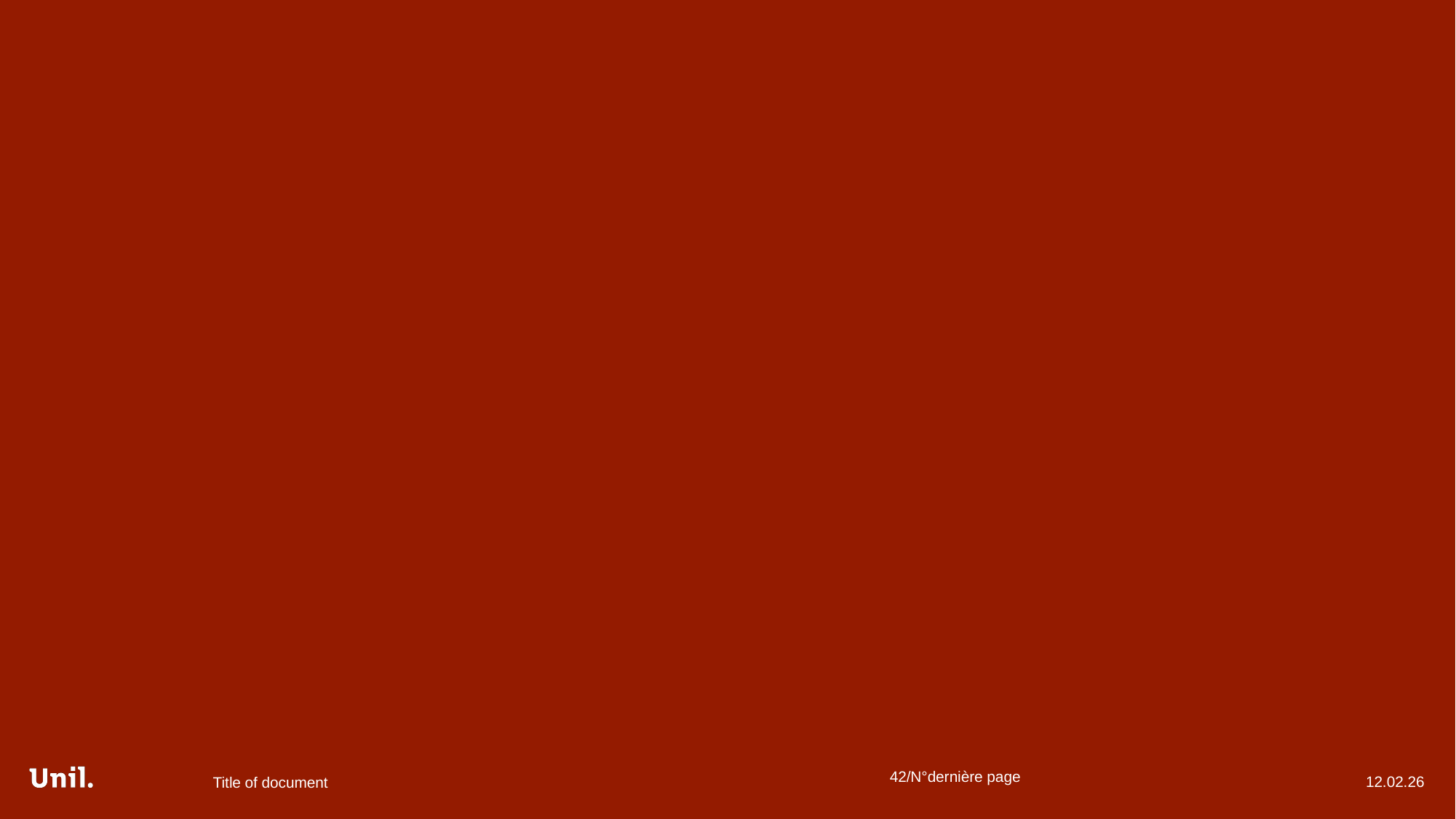

#

Title of document
12.02.26
42/N°dernière page